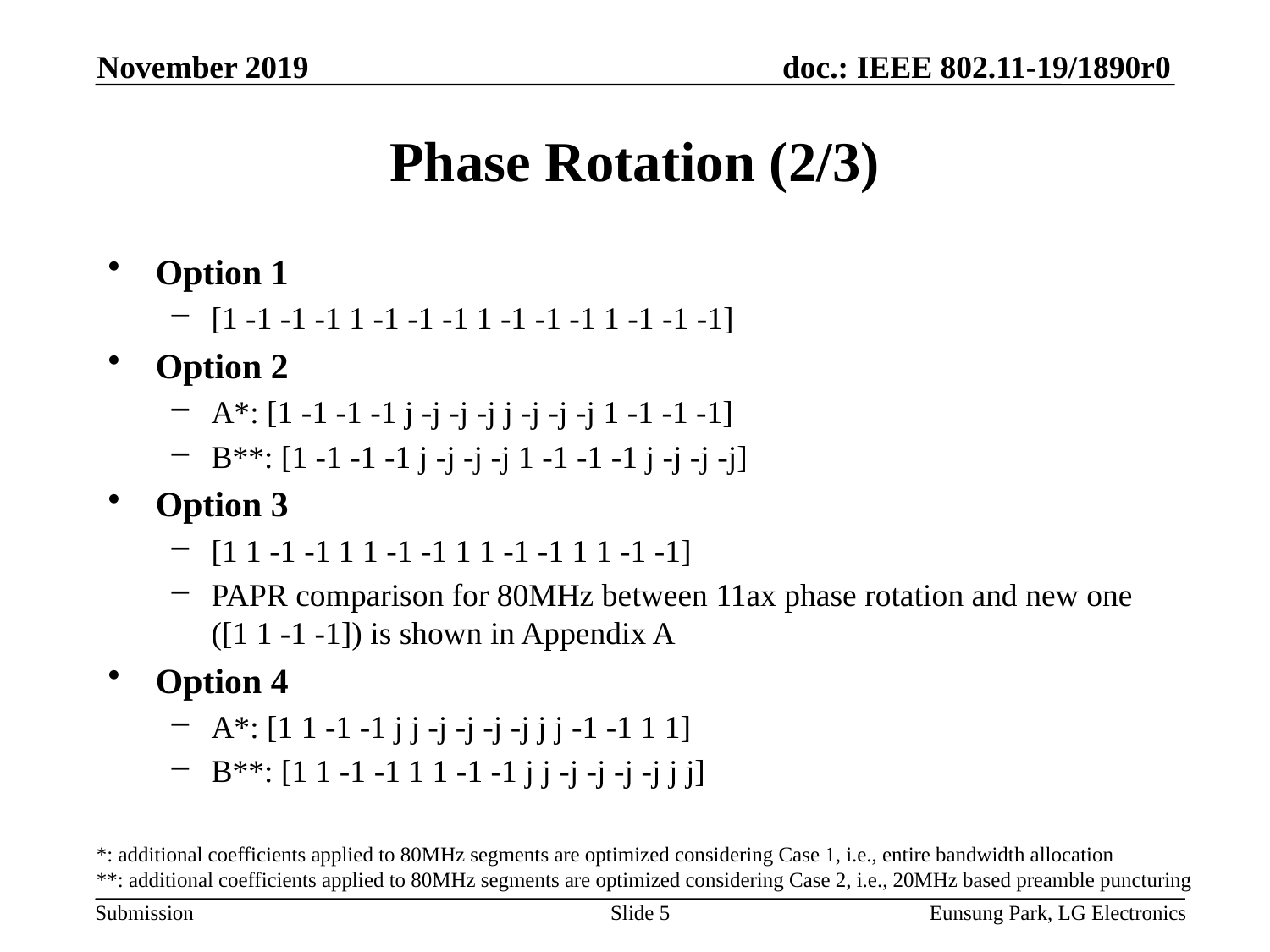

November 2019
# Phase Rotation (2/3)
Option 1
[1 -1 -1 -1 1 -1 -1 -1 1 -1 -1 -1 1 -1 -1 -1]
Option 2
A*: [1 -1 -1 -1 j -j -j -j j -j -j -j 1 -1 -1 -1]
B**: [1 -1 -1 -1 j -j -j -j 1 -1 -1 -1 j -j -j -j]
Option 3
[1 1 -1 -1 1 1 -1 -1 1 1 -1 -1 1 1 -1 -1]
PAPR comparison for 80MHz between 11ax phase rotation and new one ([1 1 -1 -1]) is shown in Appendix A
Option 4
A*: [1 1 -1 -1 j j -j -j -j -j j j -1 -1 1 1]
B**: [1 1 -1 -1 1 1 -1 -1 j j -j -j -j -j j j]
*: additional coefficients applied to 80MHz segments are optimized considering Case 1, i.e., entire bandwidth allocation
**: additional coefficients applied to 80MHz segments are optimized considering Case 2, i.e., 20MHz based preamble puncturing
Slide 5
Eunsung Park, LG Electronics